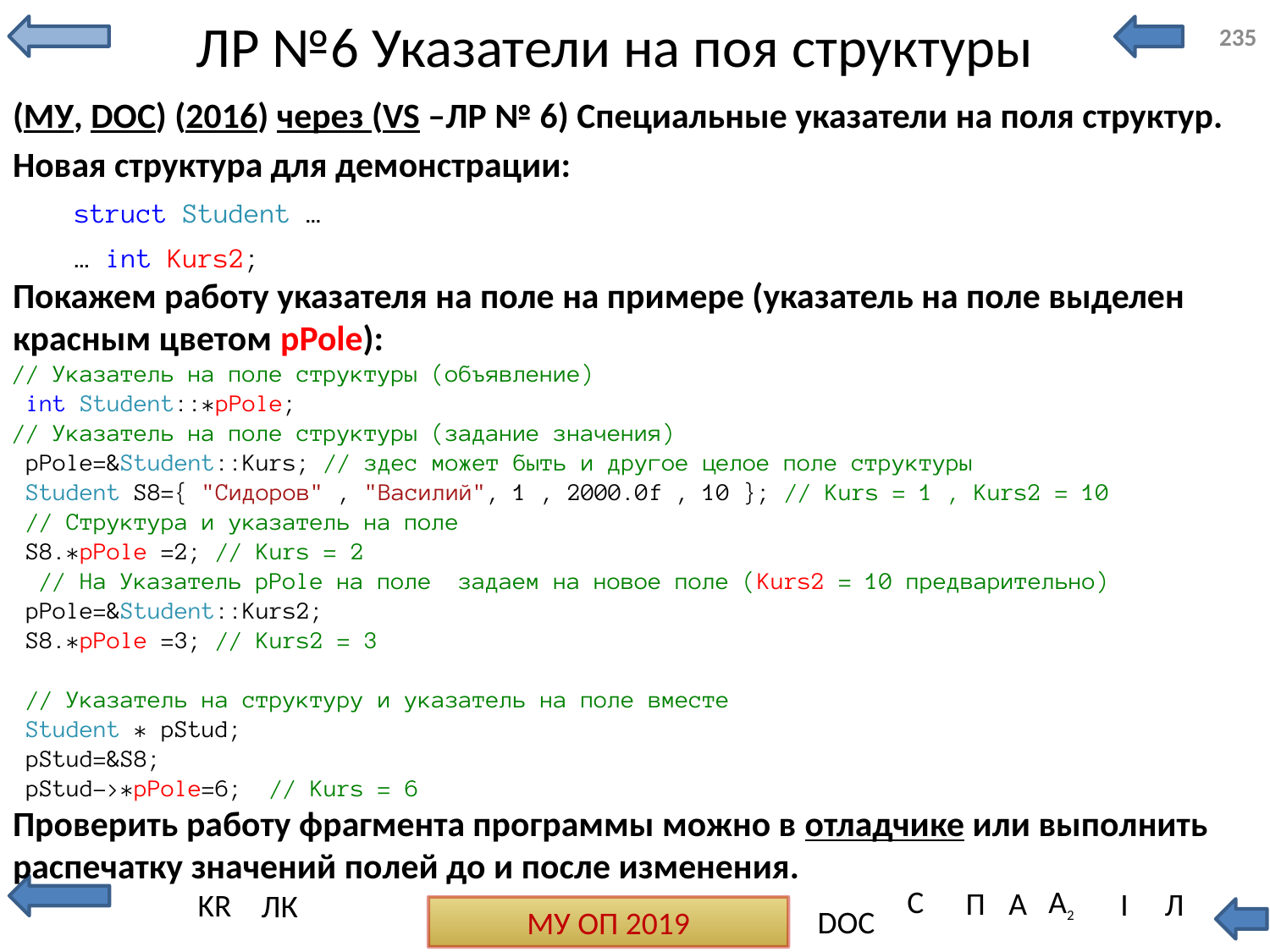

# ЛР №6 Указатели на поя структуры
235
(МУ, DOC) (2016) через (VS –ЛР № 6) Специальные указатели на поля структур.
Новая структура для демонстрации:
struct Student …
… int Kurs2;
Покажем работу указателя на поле на примере (указатель на поле выделен красным цветом pPole):
// Указатель на поле структуры (объявление)
 int Student::*pPole;
// Указатель на поле структуры (задание значения)
 pPole=&Student::Kurs; // здес может быть и другое целое поле структуры
 Student S8={ "Сидоров" , "Василий", 1 , 2000.0f , 10 }; // Kurs = 1 , Kurs2 = 10
 // Структура и указатель на поле
 S8.*pPole =2; // Kurs = 2
  // На Указатель pPole на поле  задаем на новое поле (Kurs2 = 10 предварительно)
 pPole=&Student::Kurs2;
 S8.*pPole =3; // Kurs2 = 3

 // Указатель на структуру и указатель на поле вместе
 Student * pStud;
 pStud=&S8;
 pStud->*pPole=6;  // Kurs = 6
Проверить работу фрагмента программы можно в отладчике или выполнить распечатку значений полей до и после изменения.